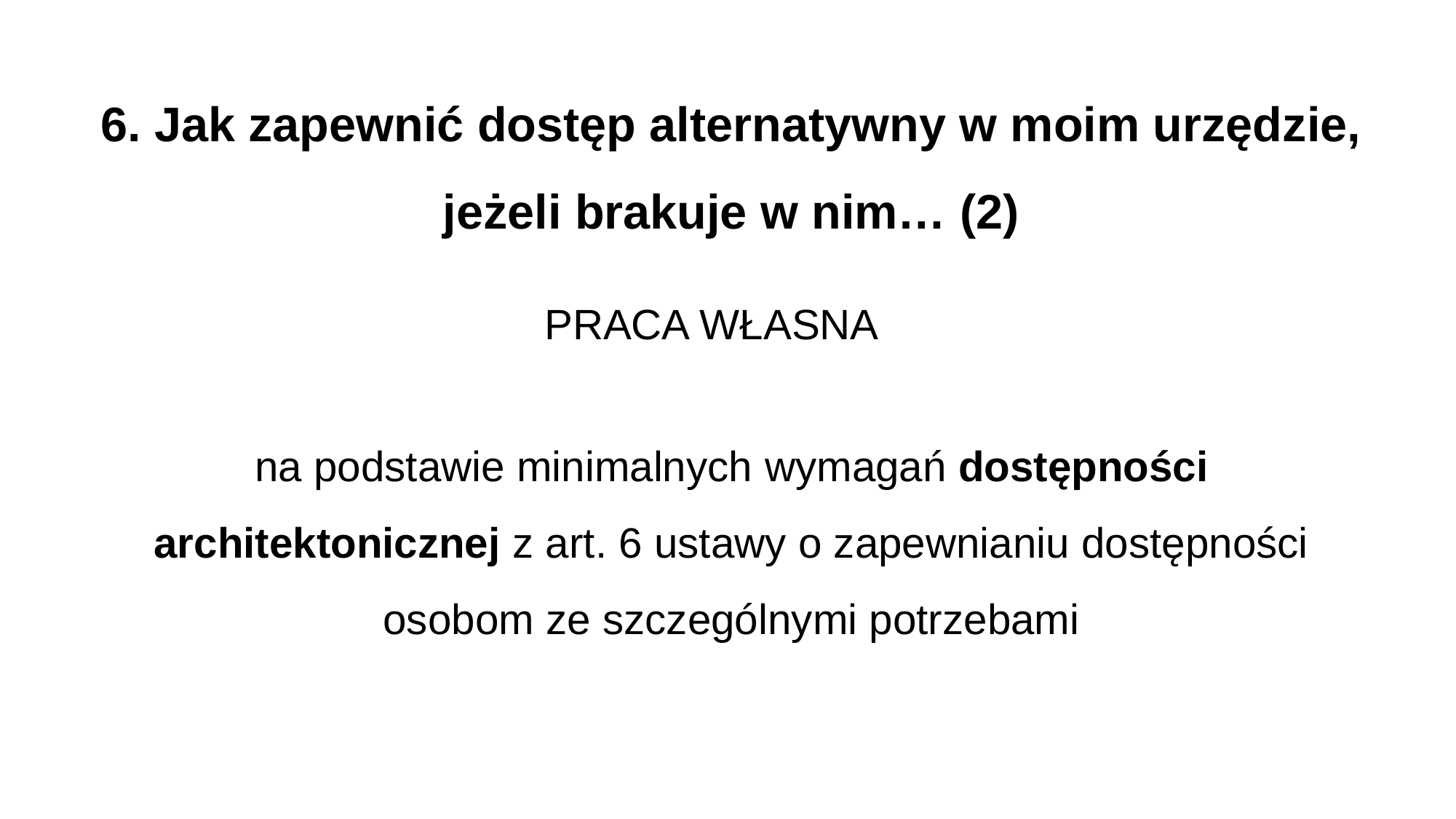

6. Jak zapewnić dostęp alternatywny w moim urzędzie, jeżeli brakuje w nim… (2)
PRACA WŁASNA
na podstawie minimalnych wymagań dostępności architektonicznej z art. 6 ustawy o zapewnianiu dostępności osobom ze szczególnymi potrzebami